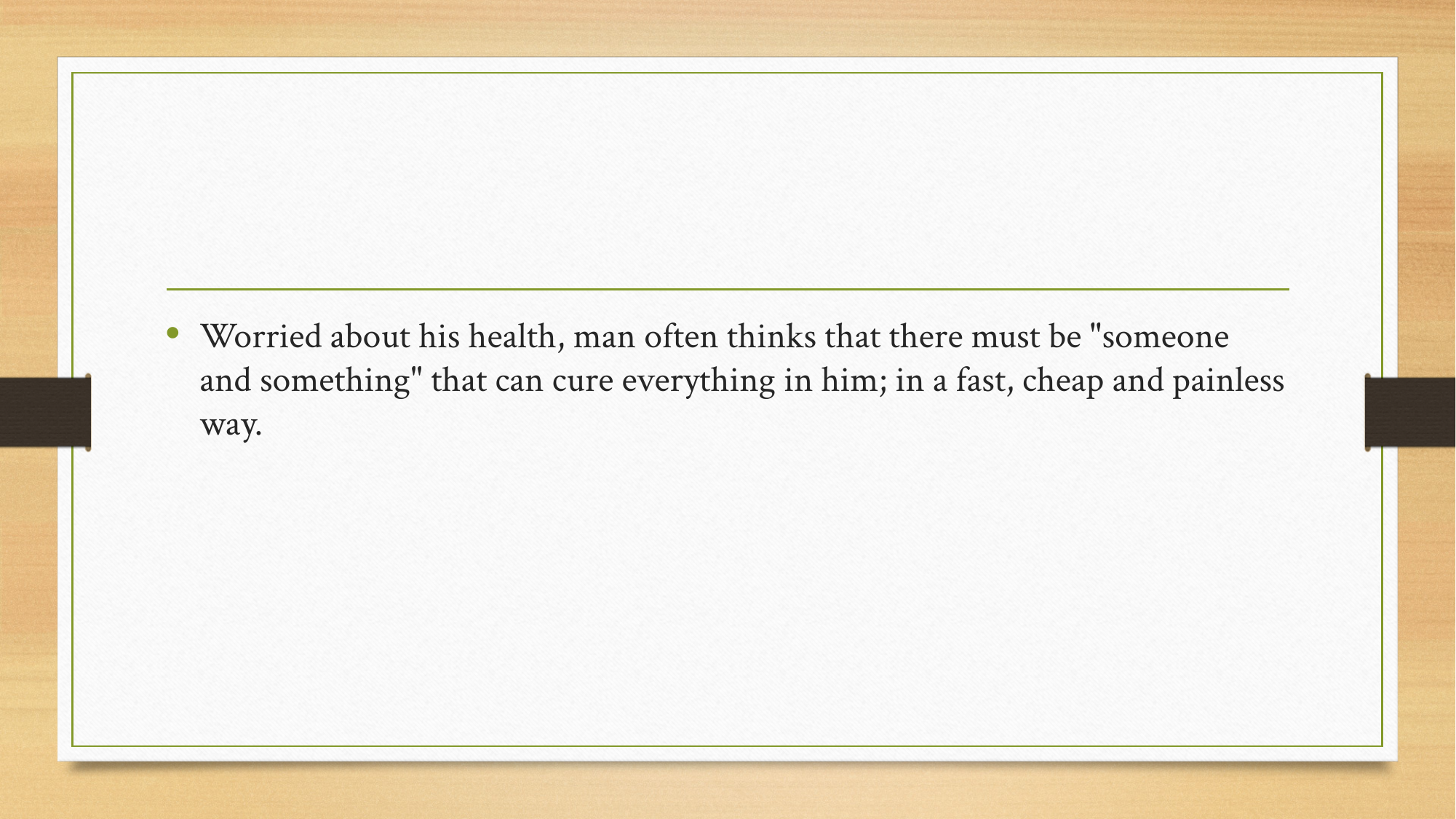

Worried about his health, man often thinks that there must be "someone and something" that can cure everything in him; in a fast, cheap and painless way.